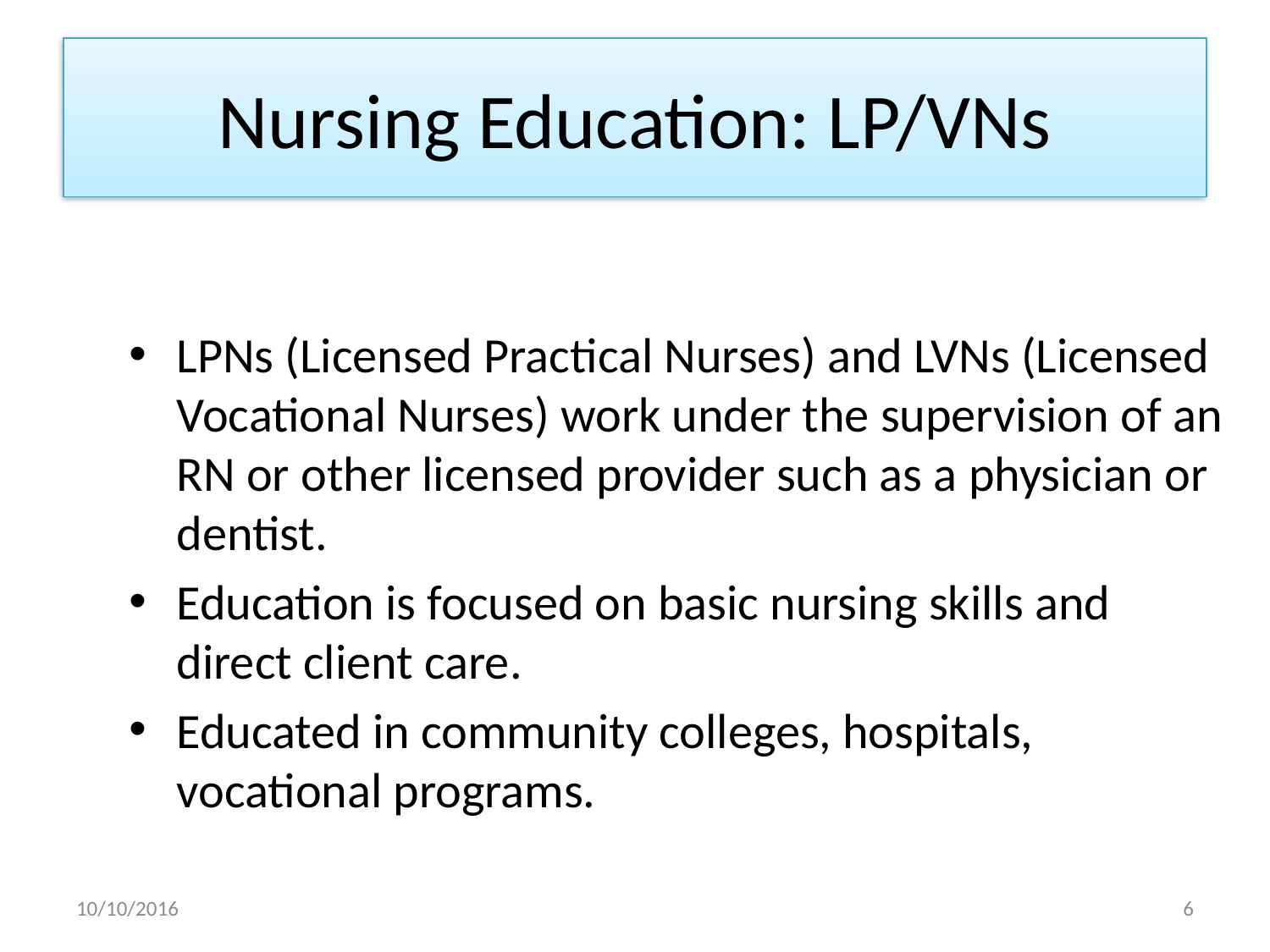

# Nursing Education: LP/VNs
LPNs (Licensed Practical Nurses) and LVNs (Licensed Vocational Nurses) work under the supervision of an RN or other licensed provider such as a physician or dentist.
Education is focused on basic nursing skills and direct client care.
Educated in community colleges, hospitals, vocational programs.
10/10/2016
6